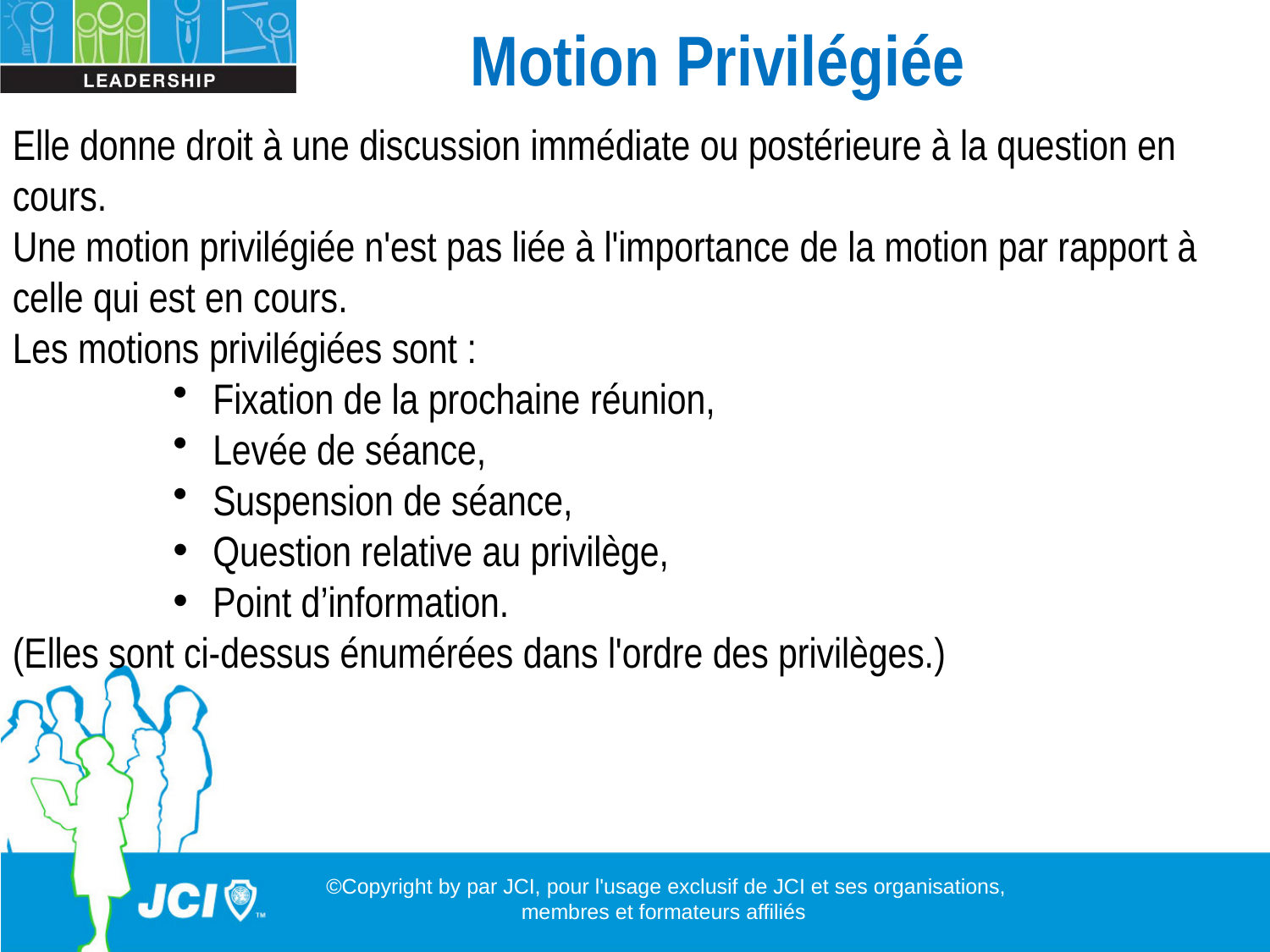

Motion Privilégiée
Elle donne droit à une discussion immédiate ou postérieure à la question en cours.
Une motion privilégiée n'est pas liée à l'importance de la motion par rapport à celle qui est en cours.
Les motions privilégiées sont :
 Fixation de la prochaine réunion,
 Levée de séance,
 Suspension de séance,
 Question relative au privilège,
 Point d’information.
(Elles sont ci-dessus énumérées dans l'ordre des privilèges.)
©Copyright by par JCI, pour l'usage exclusif de JCI et ses organisations, membres et formateurs affiliés